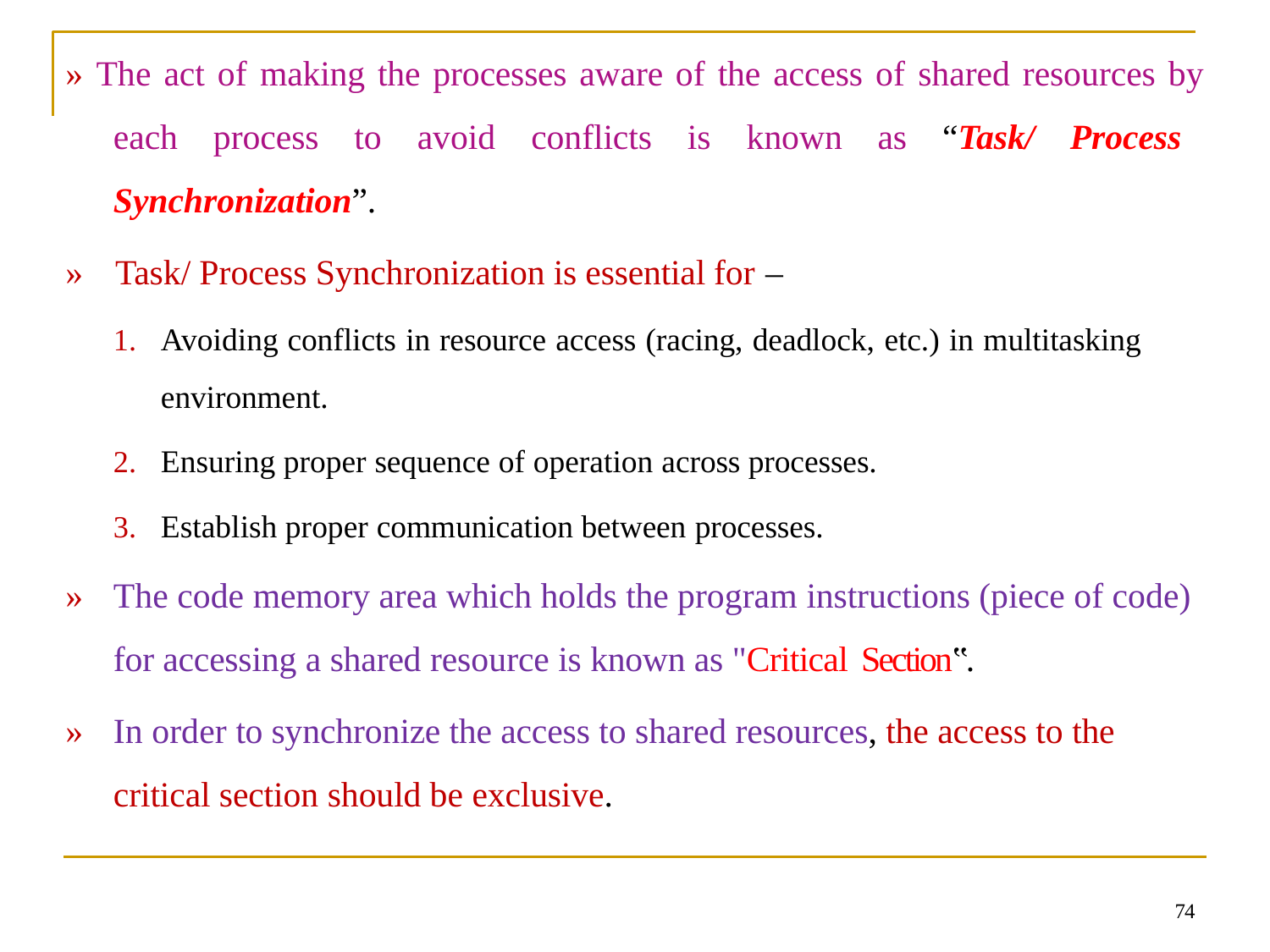

# » The act of making the processes aware of the access of shared resources by  each process to avoid conflicts is known as “Task/ Process  Synchronization”.
»	Task/ Process Synchronization is essential for –
Avoiding conflicts in resource access (racing, deadlock, etc.) in multitasking
environment.
Ensuring proper sequence of operation across processes.
Establish proper communication between processes.
»	The code memory area which holds the program instructions (piece of code)  for accessing a shared resource is known as "Critical Section‟.
»	In order to synchronize the access to shared resources, the access to the  critical section should be exclusive.

74